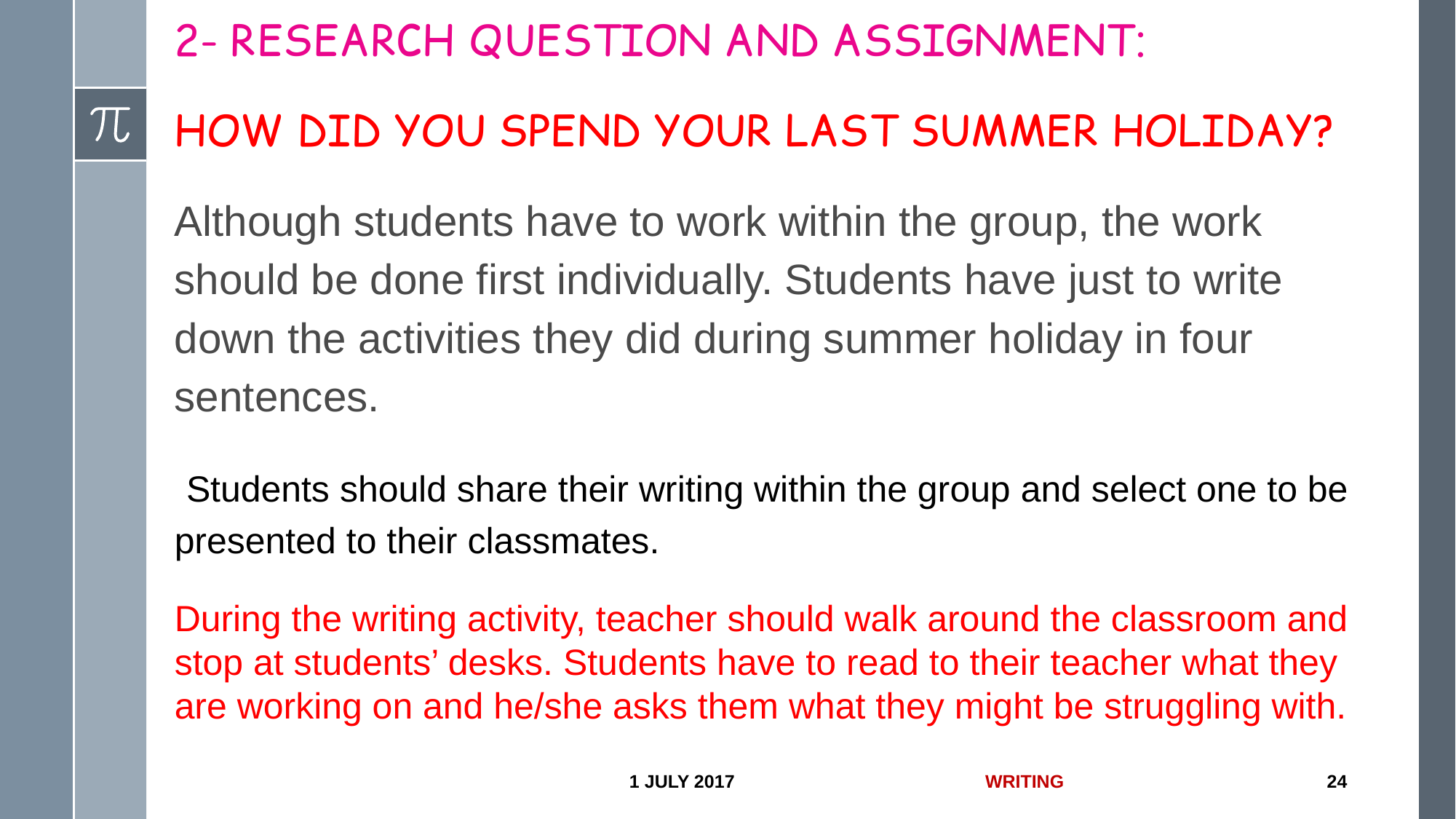

2- research question and assignment:
how did you spend your last summer holiday?
Although students have to work within the group, the work should be done first individually. Students have just to write down the activities they did during summer holiday in four sentences.
 Students should share their writing within the group and select one to be presented to their classmates.
During the writing activity, teacher should walk around the classroom and stop at students’ desks. Students have to read to their teacher what they are working on and he/she asks them what they might be struggling with.

1 July 2017
Writing
24